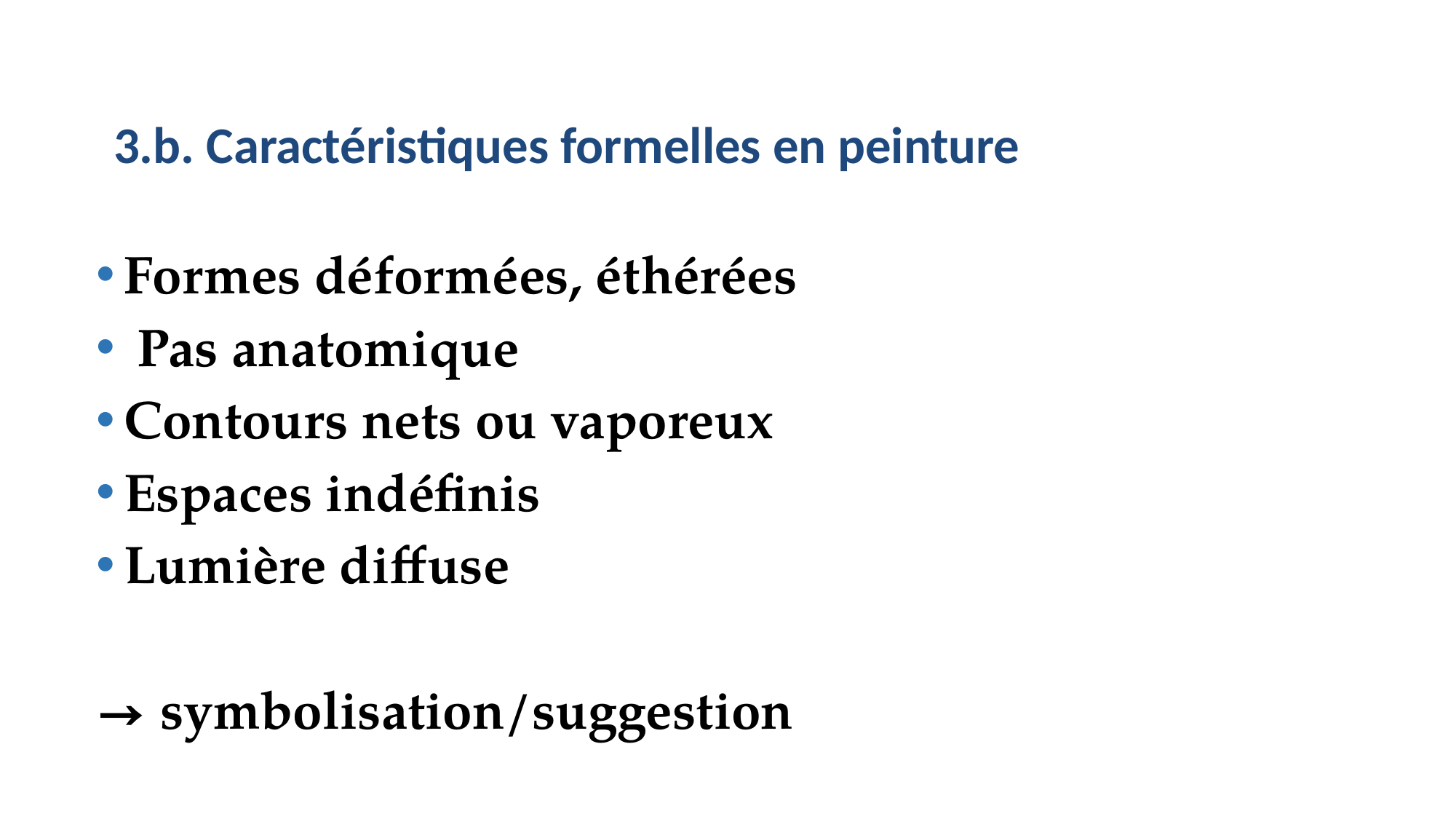

3.b. Caractéristiques formelles en peinture
Formes déformées, éthérées
 Pas anatomique
Contours nets ou vaporeux
Espaces indéfinis
Lumière diffuse

→ symbolisation/suggestion